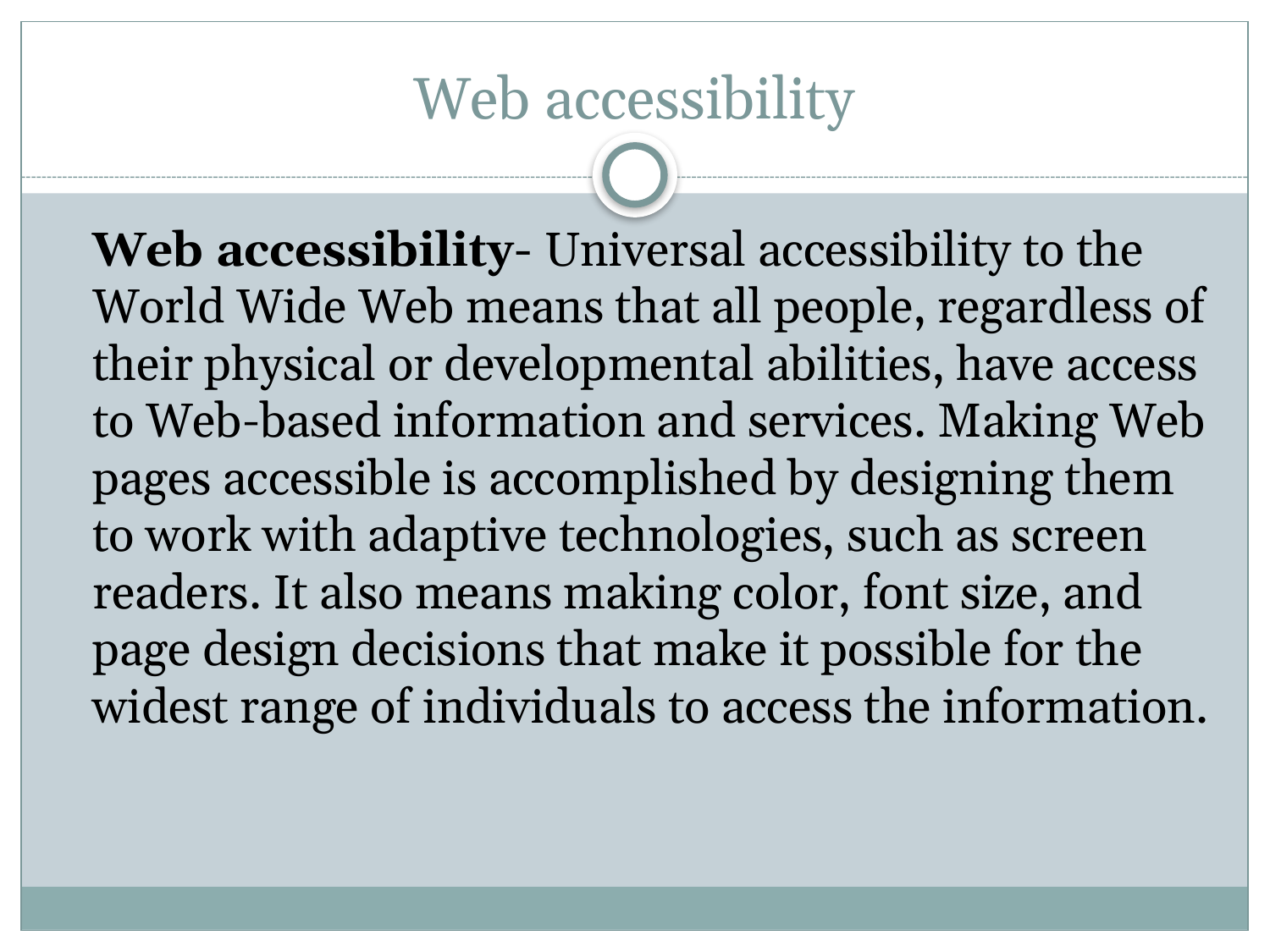

# Web accessibility
	Web accessibility- Universal accessibility to the World Wide Web means that all people, regardless of their physical or developmental abilities, have access to Web-based information and services. Making Web pages accessible is accomplished by designing them to work with adaptive technologies, such as screen readers. It also means making color, font size, and page design decisions that make it possible for the widest range of individuals to access the information.